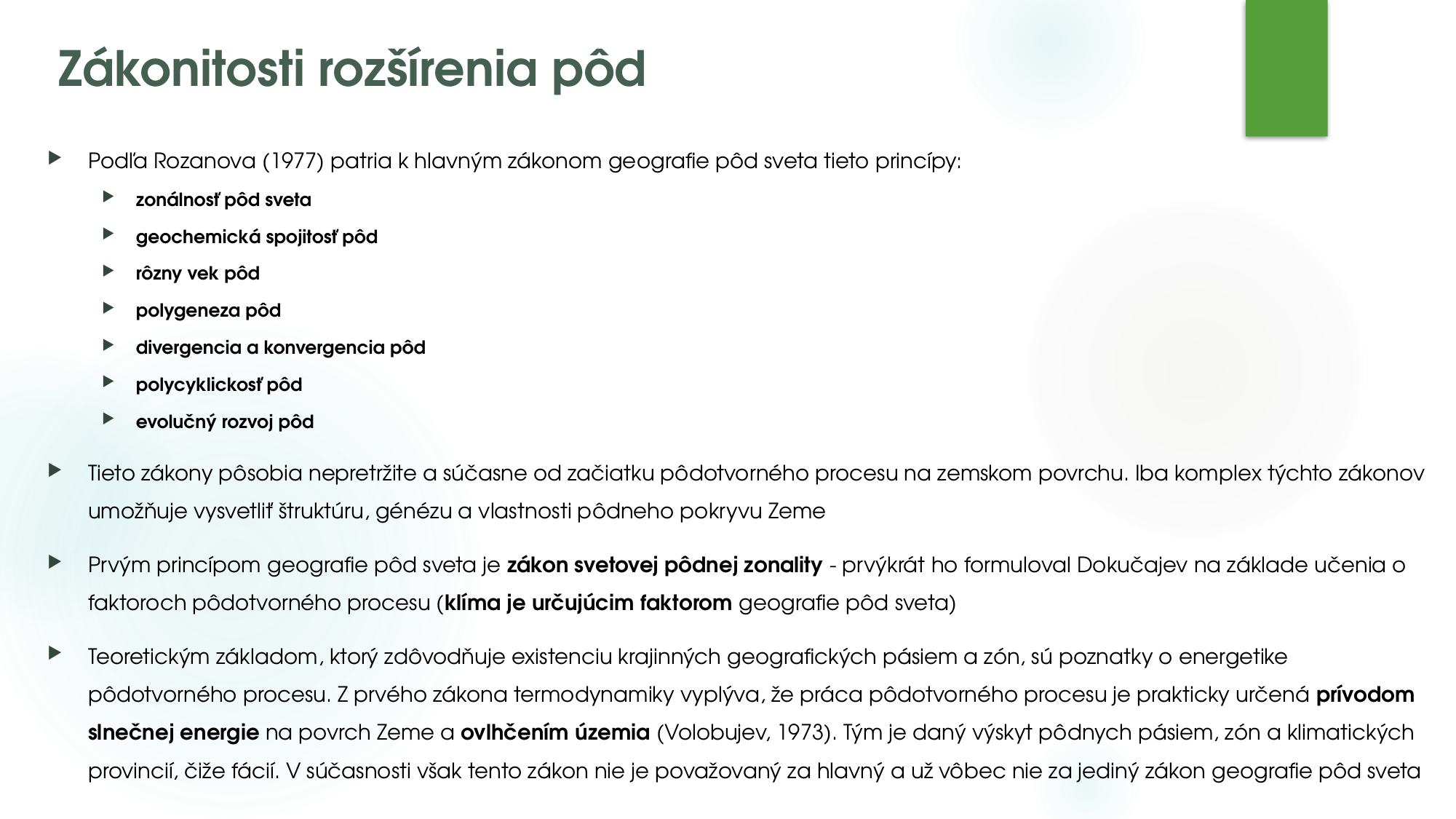

# Zákonitosti rozšírenia pôd
Podľa Rozanova (1977) patria k hlavným zákonom geografie pôd sveta tieto princípy:
zonálnosť pôd sveta
geochemická spojitosť pôd
rôzny vek pôd
polygeneza pôd
divergencia a konvergencia pôd
polycyklickosť pôd
evolučný rozvoj pôd
Tieto zákony pôsobia nepretržite a súčasne od začiatku pôdotvorného procesu na zemskom povrchu. Iba komplex týchto zákonov umožňuje vysvetliť štruktúru, génézu a vlastnosti pôdneho pokryvu Zeme
Prvým princípom geografie pôd sveta je zákon svetovej pôdnej zonality - prvýkrát ho formuloval Dokučajev na základe učenia o faktoroch pôdotvorného procesu (klíma je určujúcim faktorom geografie pôd sveta)
Teoretickým základom, ktorý zdôvodňuje existenciu krajinných geografických pásiem a zón, sú poznatky o energetike pôdotvorného procesu. Z prvého zákona termodynamiky vyplýva, že práca pôdotvorného procesu je prakticky určená prívodom slnečnej energie na povrch Zeme a ovlhčením územia (Volobujev, 1973). Tým je daný výskyt pôdnych pásiem, zón a klimatických provincií, čiže fácií. V súčasnosti však tento zákon nie je považovaný za hlavný a už vôbec nie za jediný zákon geografie pôd sveta